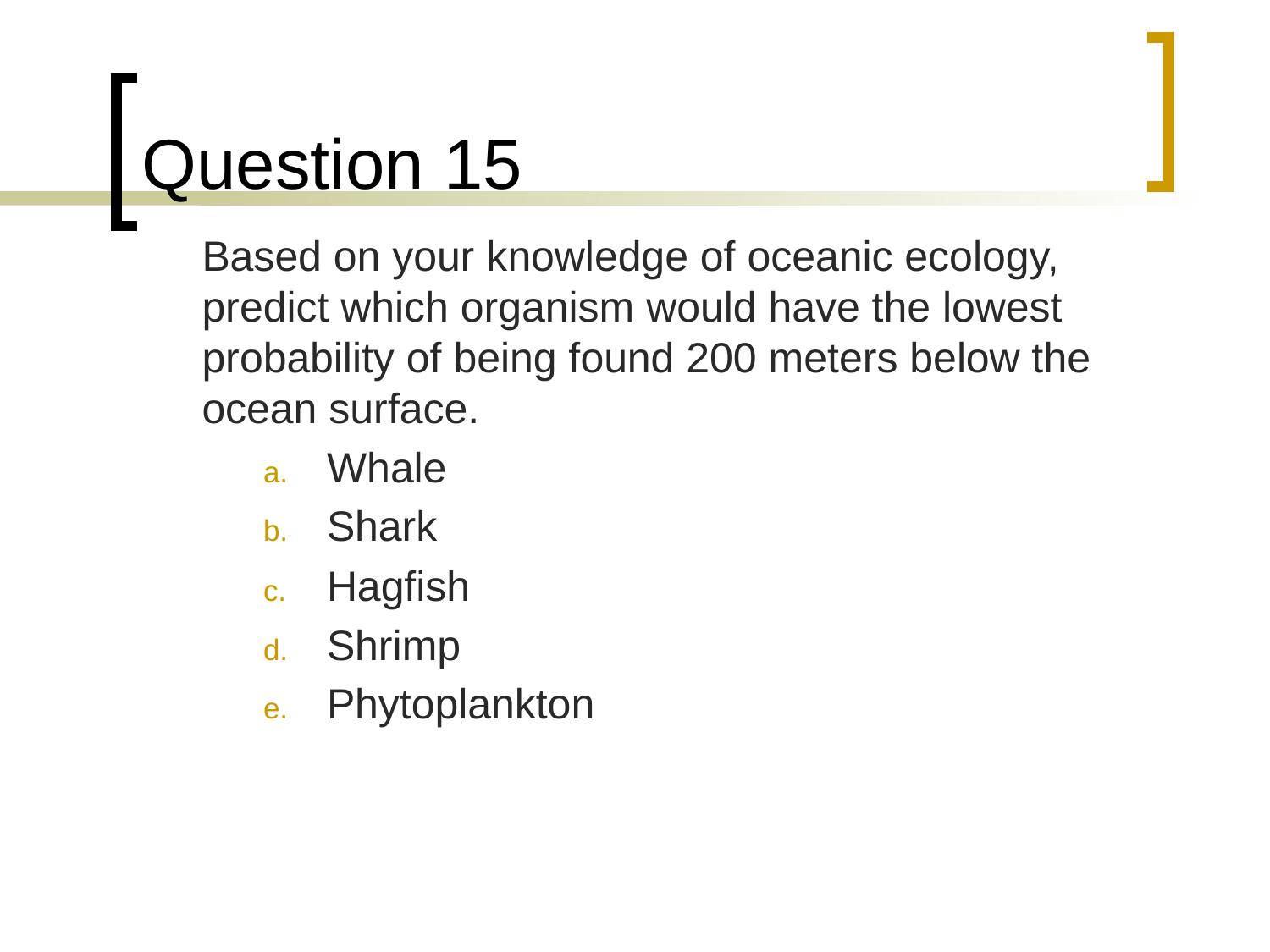

# Question 15
	Based on your knowledge of oceanic ecology, predict which organism would have the lowest probability of being found 200 meters below the ocean surface.
Whale
Shark
Hagfish
Shrimp
Phytoplankton